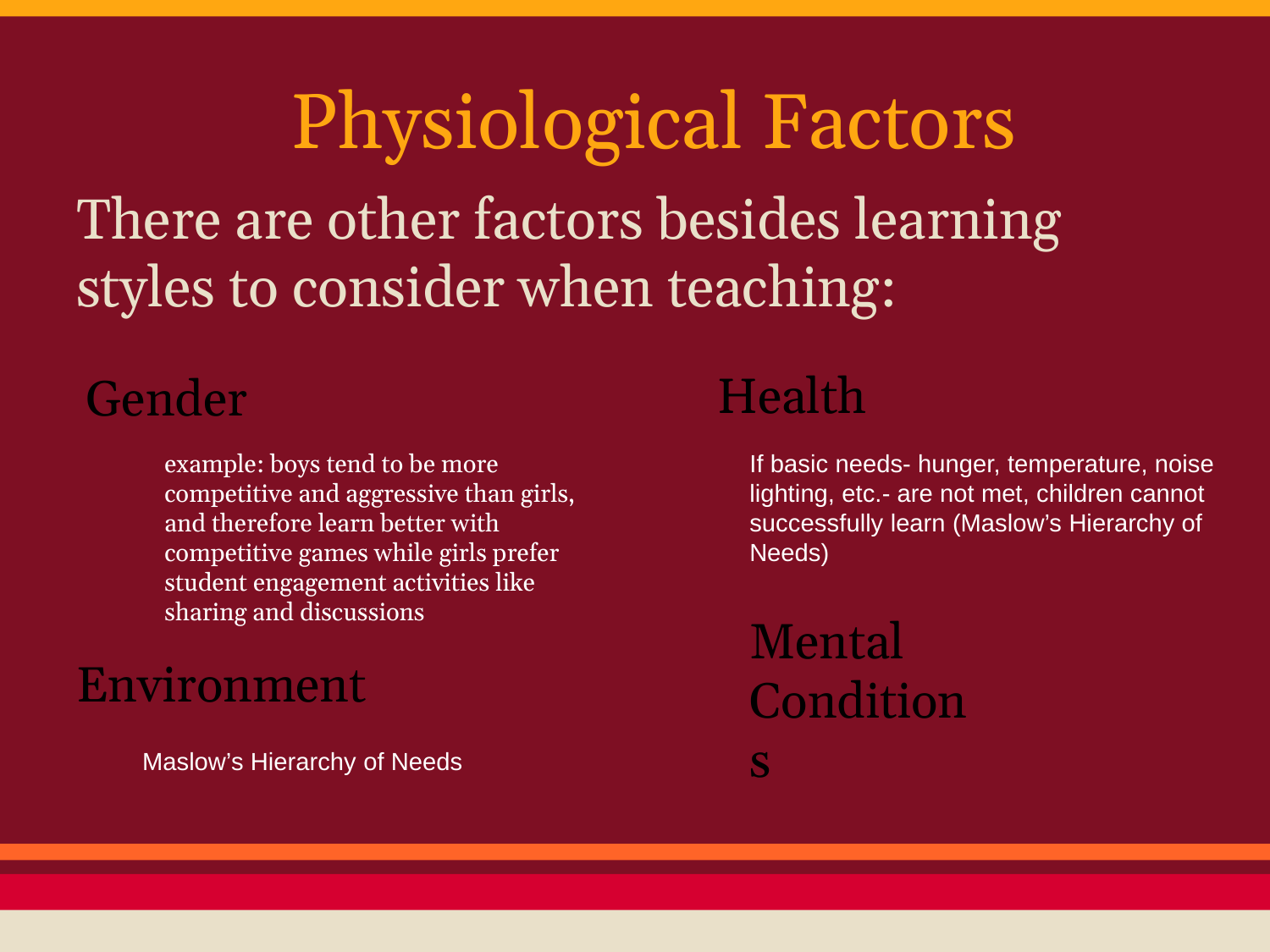

# Physiological Factors
There are other factors besides learning styles to consider when teaching:
Health
Gender
example: boys tend to be more competitive and aggressive than girls, and therefore learn better with competitive games while girls prefer student engagement activities like sharing and discussions
If basic needs- hunger, temperature, noise lighting, etc.- are not met, children cannot successfully learn (Maslow’s Hierarchy of Needs)
Mental Conditions
Environment
Maslow’s Hierarchy of Needs